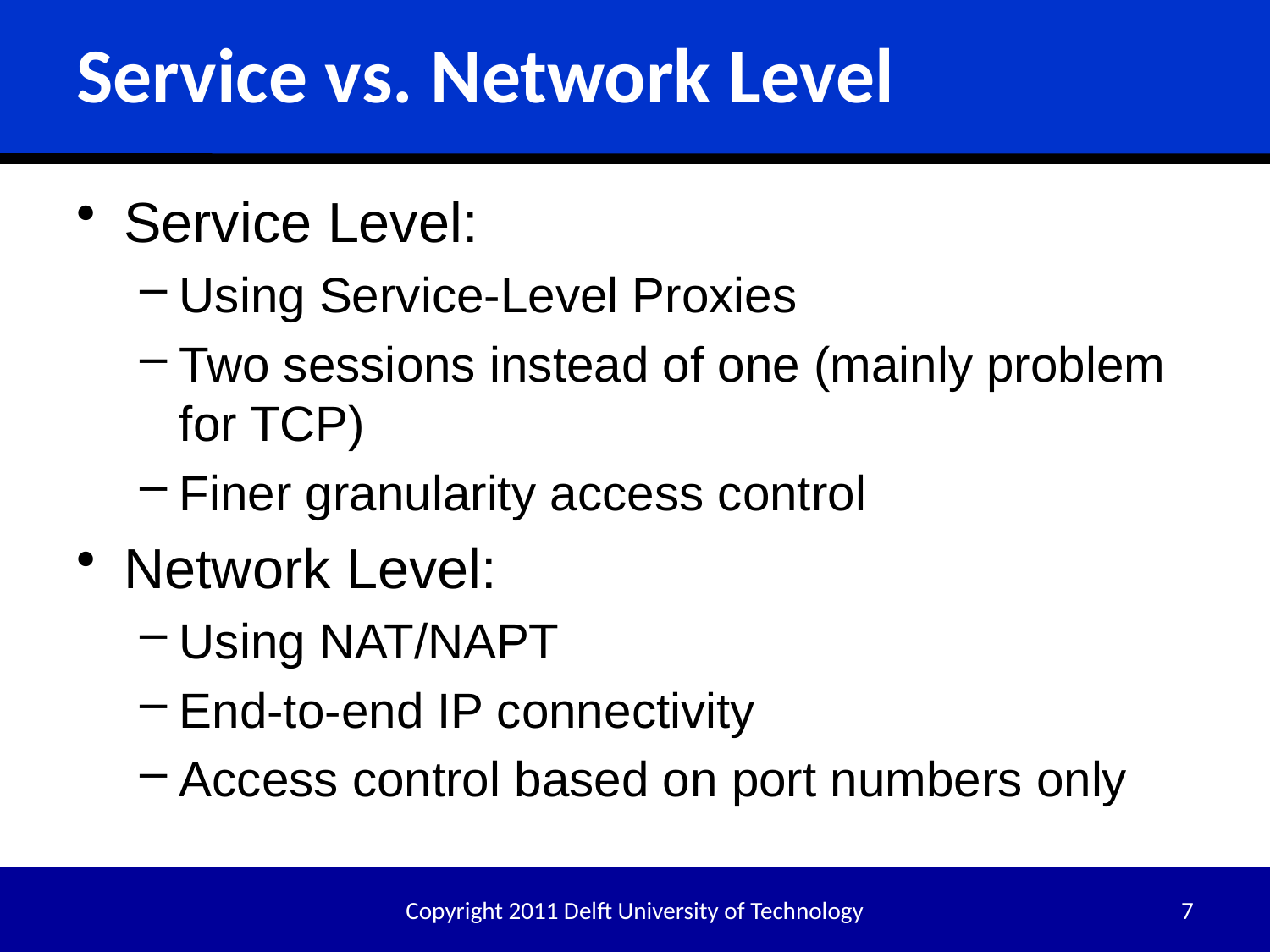

# Service vs. Network Level
Service Level:
Using Service-Level Proxies
Two sessions instead of one (mainly problem for TCP)
Finer granularity access control
Network Level:
Using NAT/NAPT
End-to-end IP connectivity
Access control based on port numbers only
Copyright 2011 Delft University of Technology
7